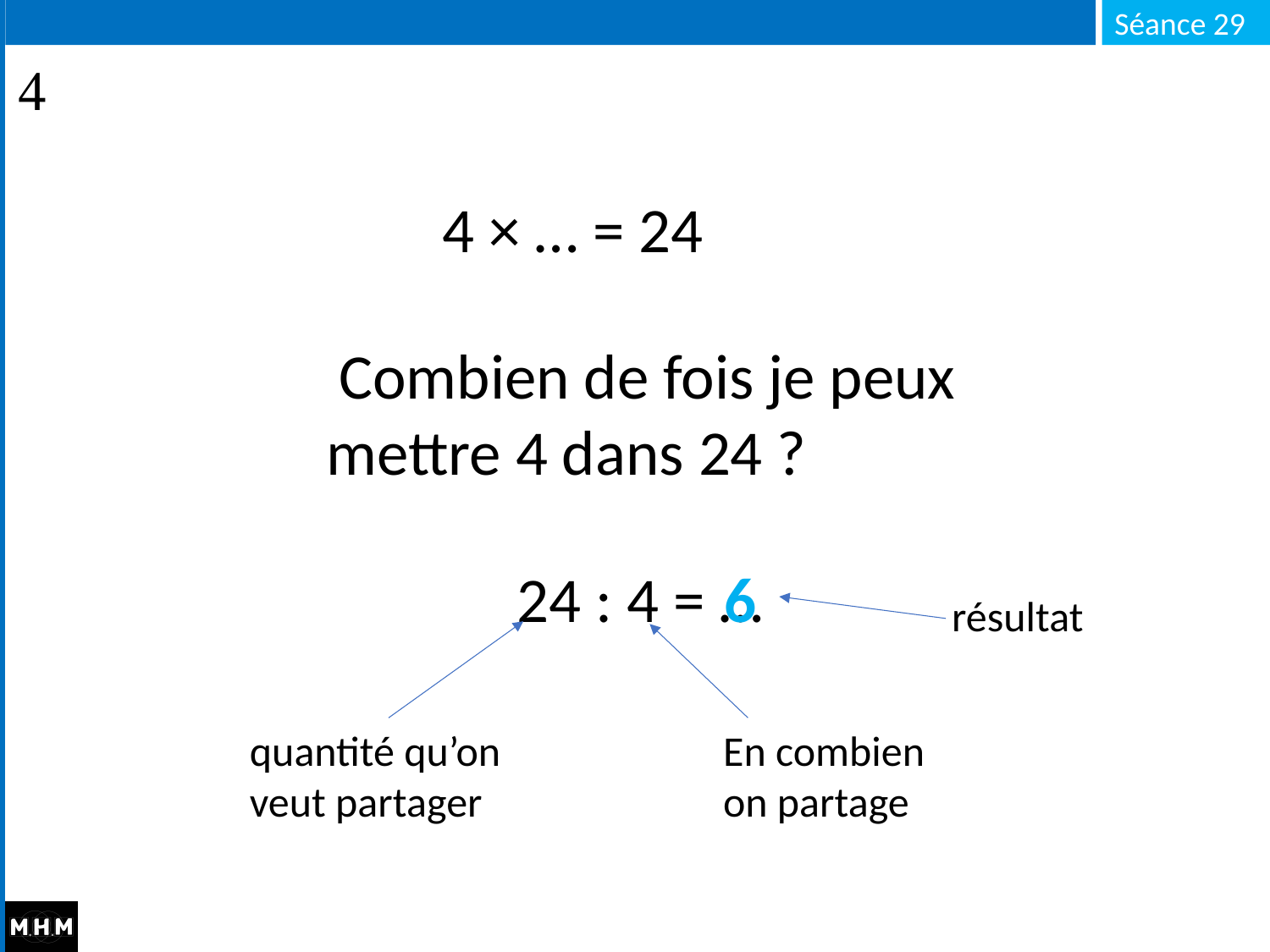

#
 4 × … = 24
 Combien de fois je peux mettre 4 dans 24 ?
 6
 24 : 4 = …
résultat
quantité qu’on veut partager
En combien
on partage